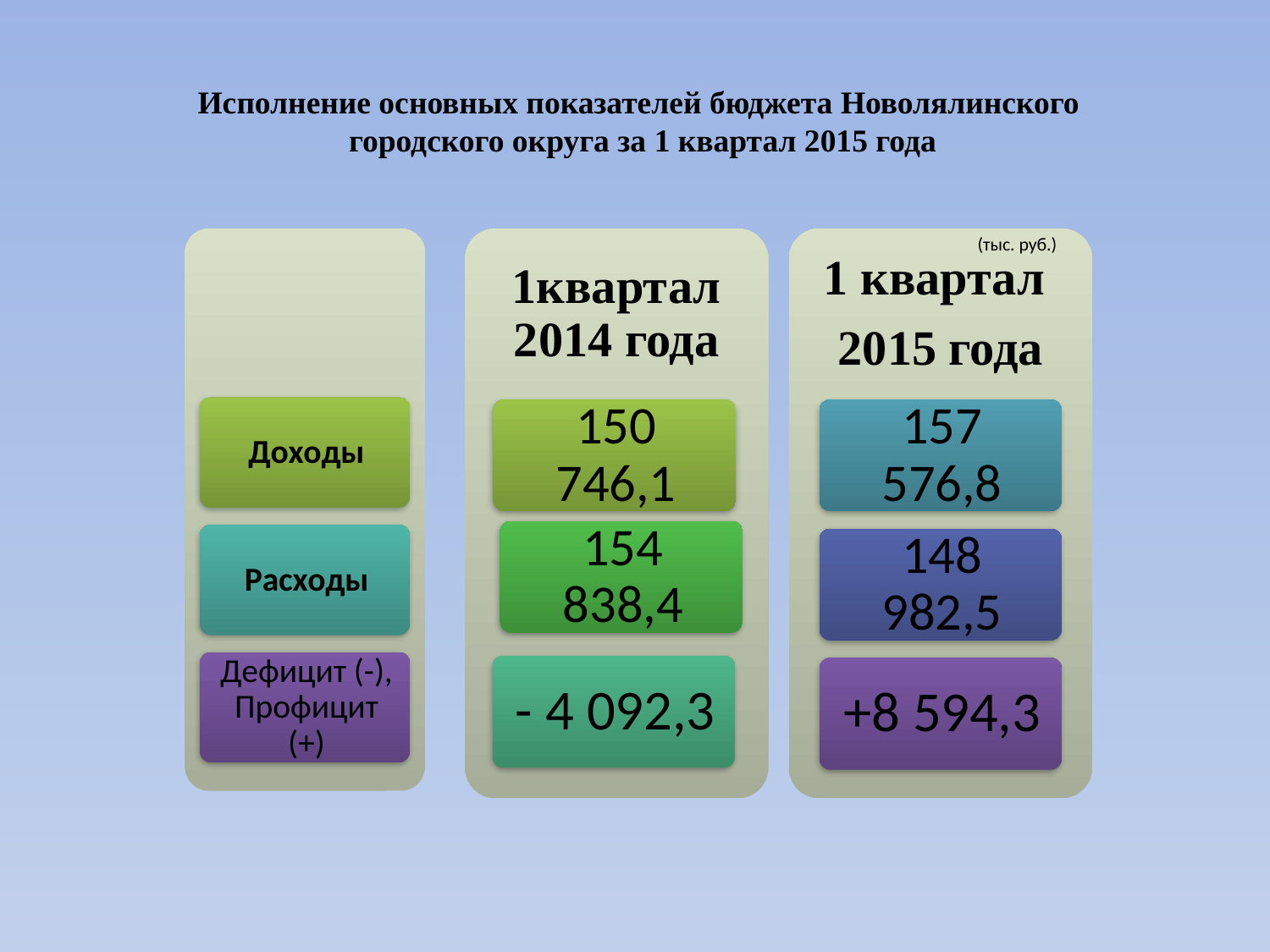

Исполнение основных показателей бюджета Новолялинского
городского округа за 1 квартал 2015 года

(тыс. руб.)

Доходы
Расходы
Дефицит (-),
Профицит (+)
1квартал
2014 года
150 746,1
154 838,4
- 4 092,3
1 квартал
2015 года
157 576,8
148 982,5
+8 594,3